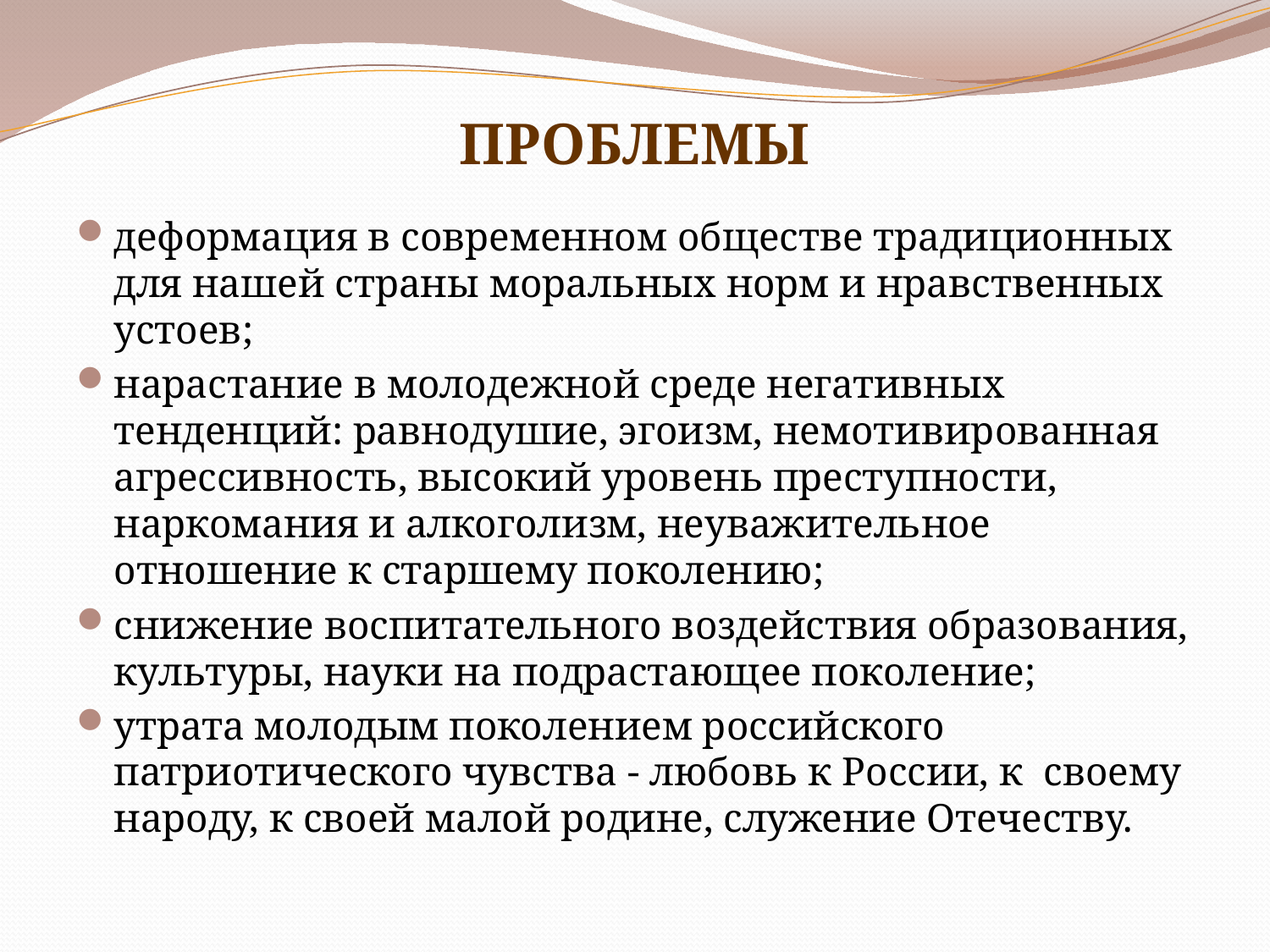

# ПРОБЛЕМЫ
деформация в современном обществе традиционных для нашей страны моральных норм и нравственных устоев;
нарастание в молодежной среде негативных тенденций: равнодушие, эгоизм, немотивированная агрессивность, высокий уровень преступности, наркомания и алкоголизм, неуважительное отношение к старшему поколению;
снижение воспитательного воздействия образования, культуры, науки на подрастающее поколение;
утрата молодым поколением российского патриотического чувства - любовь к России, к  своему народу, к своей малой родине, служение Отечеству.